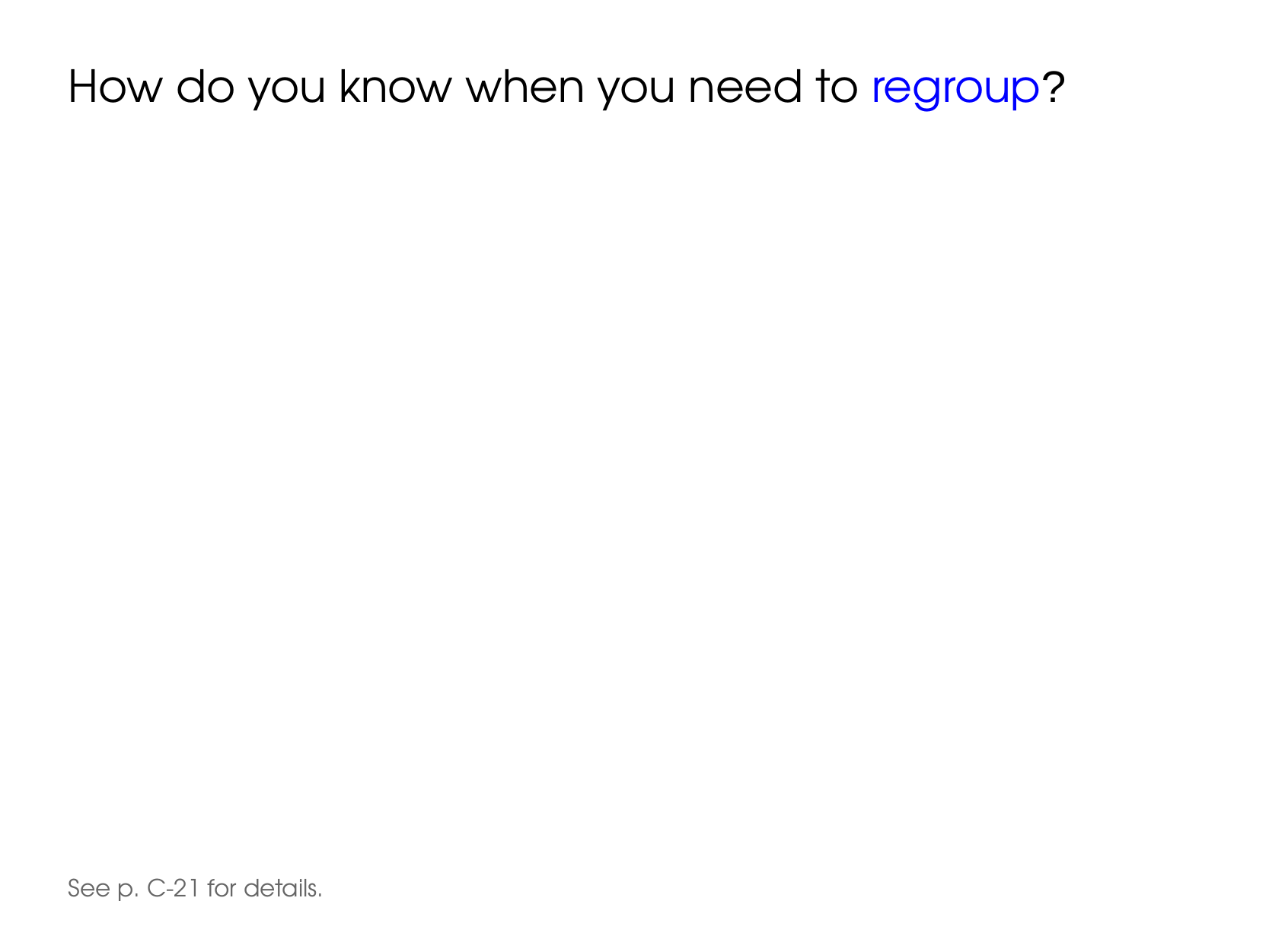

How do you know when you need to regroup?
See p. C-21 for details.